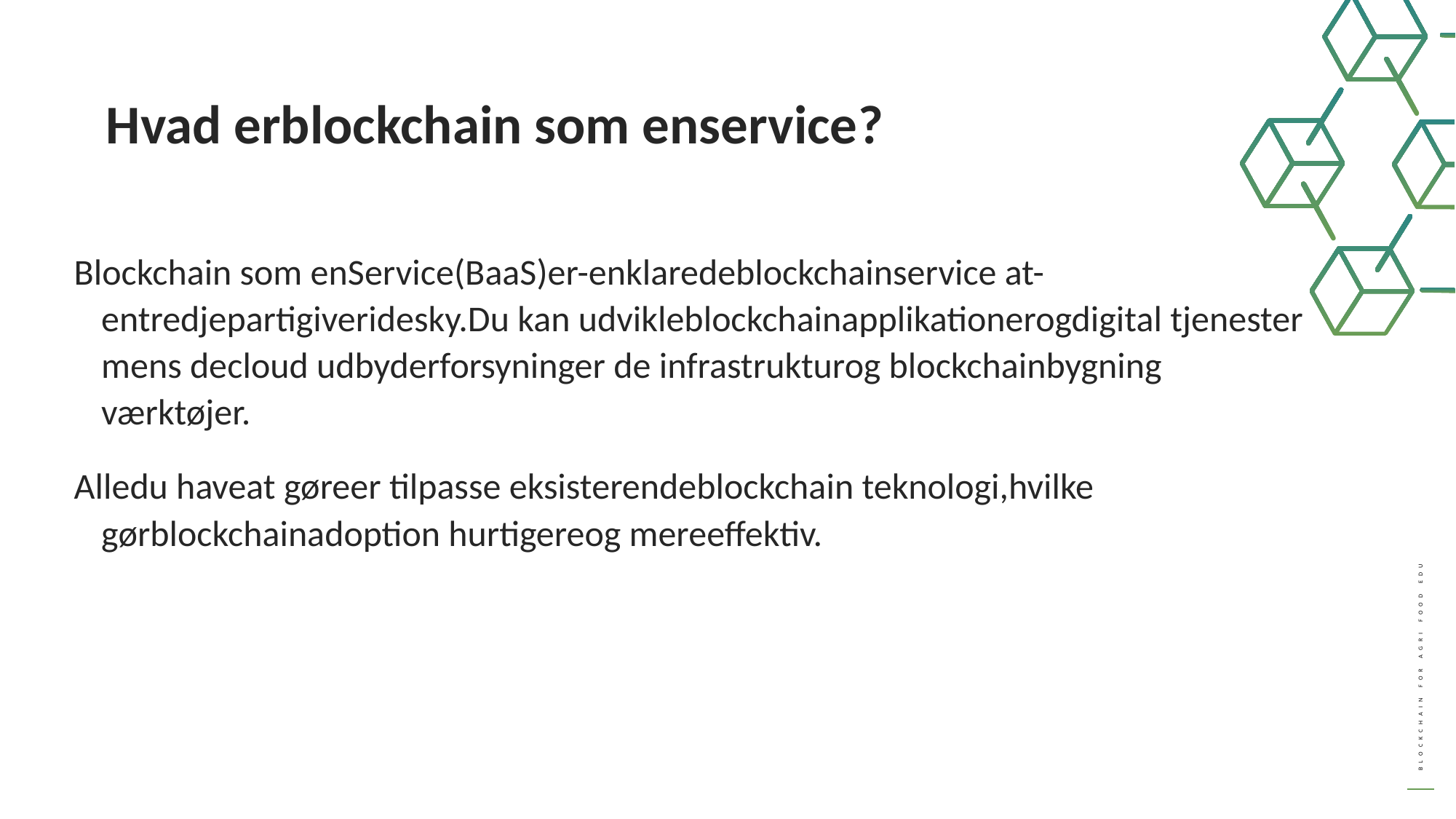

Hvad erblockchain som enservice?
Blockchain som enService(BaaS)er-enklaredeblockchainservice at-entredjepartigiveridesky.Du kan udvikleblockchainapplikationerogdigital tjenester mens decloud udbyderforsyninger de infrastrukturog blockchainbygning værktøjer.
Alledu haveat gøreer tilpasse eksisterendeblockchain teknologi,hvilke gørblockchainadoption hurtigereog mereeffektiv.